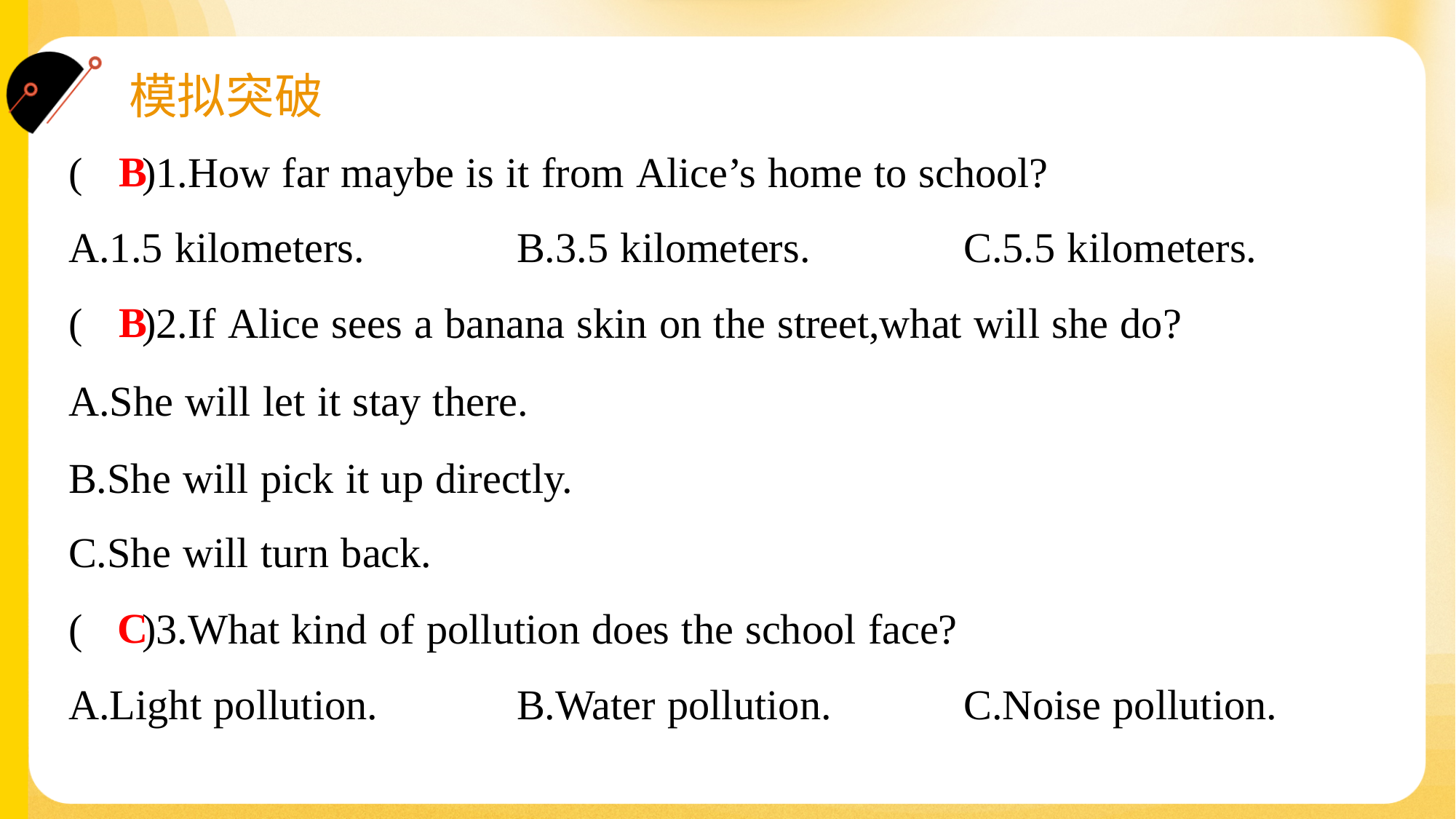

B
(     )1.How far maybe is it from Alice’s home to school?
A.1.5 kilometers.	B.3.5 kilometers.	C.5.5 kilometers.
B
(     )2.If Alice sees a banana skin on the street,what will she do?
A.She will let it stay there.
B.She will pick it up directly.
C.She will turn back.
C
(     )3.What kind of pollution does the school face?
A.Light pollution.	B.Water pollution.	C.Noise pollution.